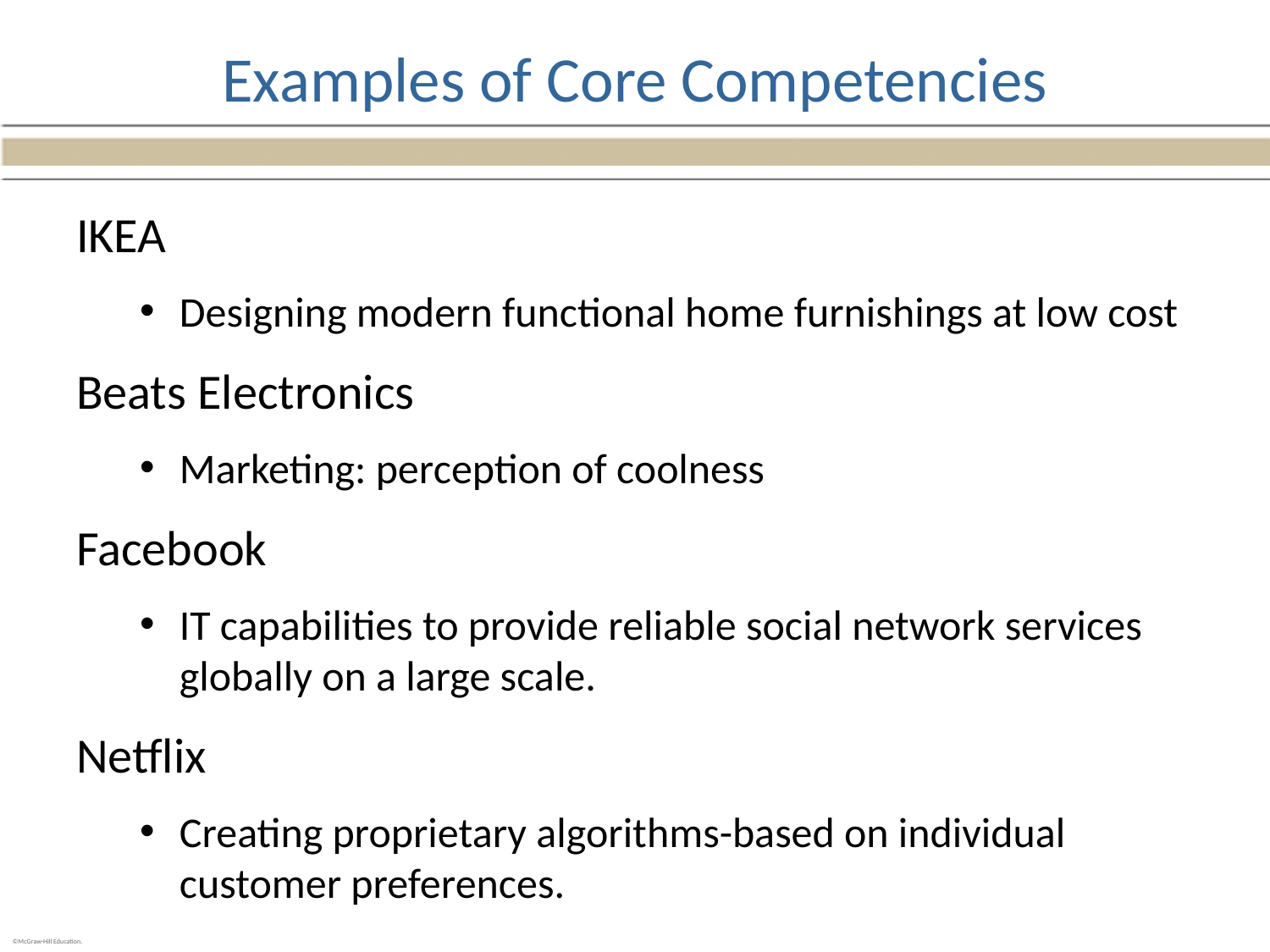

# Examples of Core Competencies
IKEA
Designing modern functional home furnishings at low cost
Beats Electronics
Marketing: perception of coolness
Facebook
IT capabilities to provide reliable social network services globally on a large scale.
Netflix
Creating proprietary algorithms-based on individual customer preferences.